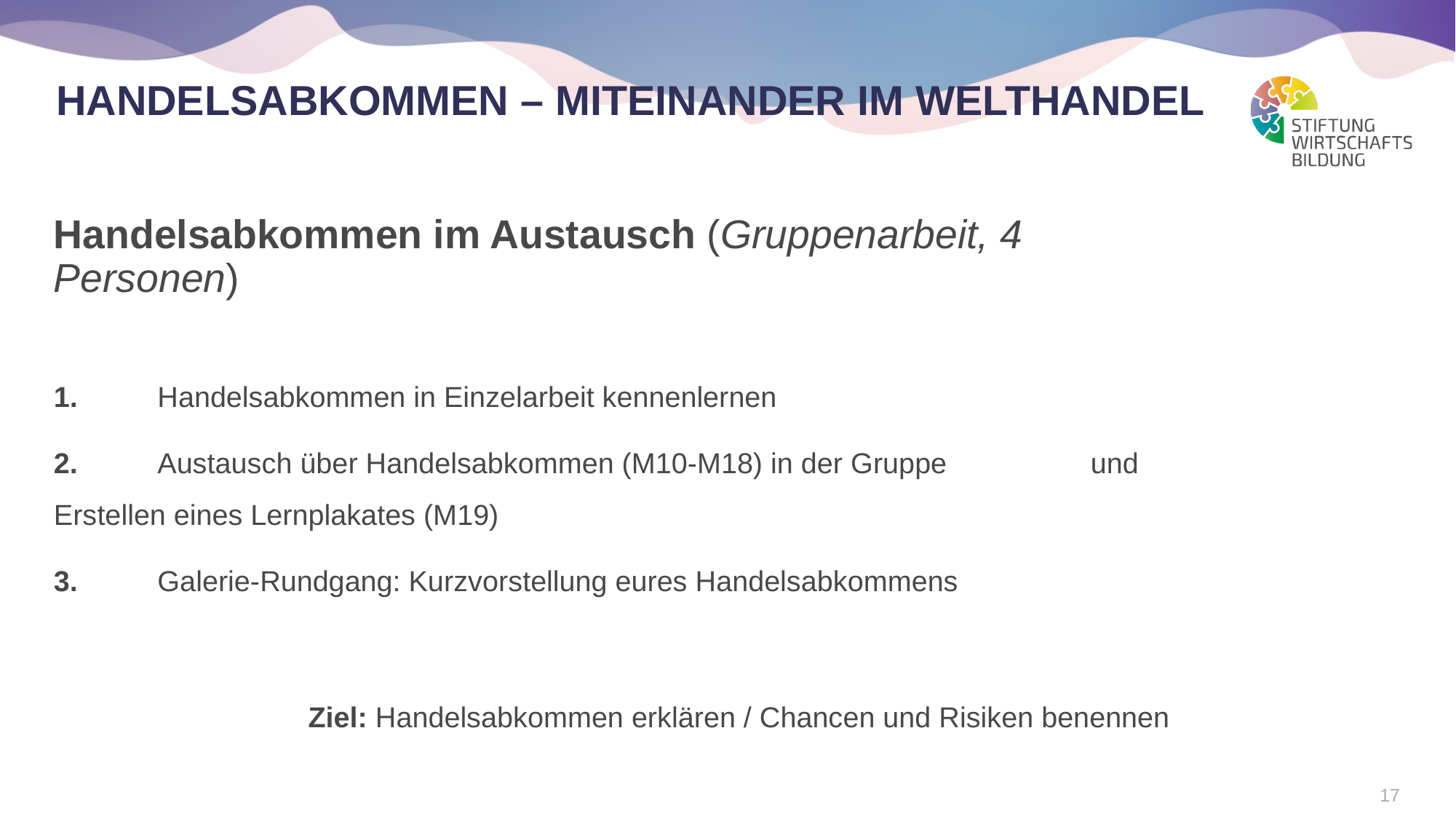

# Handelsabkommen – miteinander im Welthandel
Handelsabkommen im Austausch (Gruppenarbeit, 4 Personen)

1. 	Handelsabkommen in Einzelarbeit kennenlernen
2.	Austausch über Handelsabkommen (M10-M18) in der Gruppe 		und Erstellen eines Lernplakates (M19)
3. 	Galerie-Rundgang: Kurzvorstellung eures Handelsabkommens

Ziel: Handelsabkommen erklären / Chancen und Risiken benennen

17